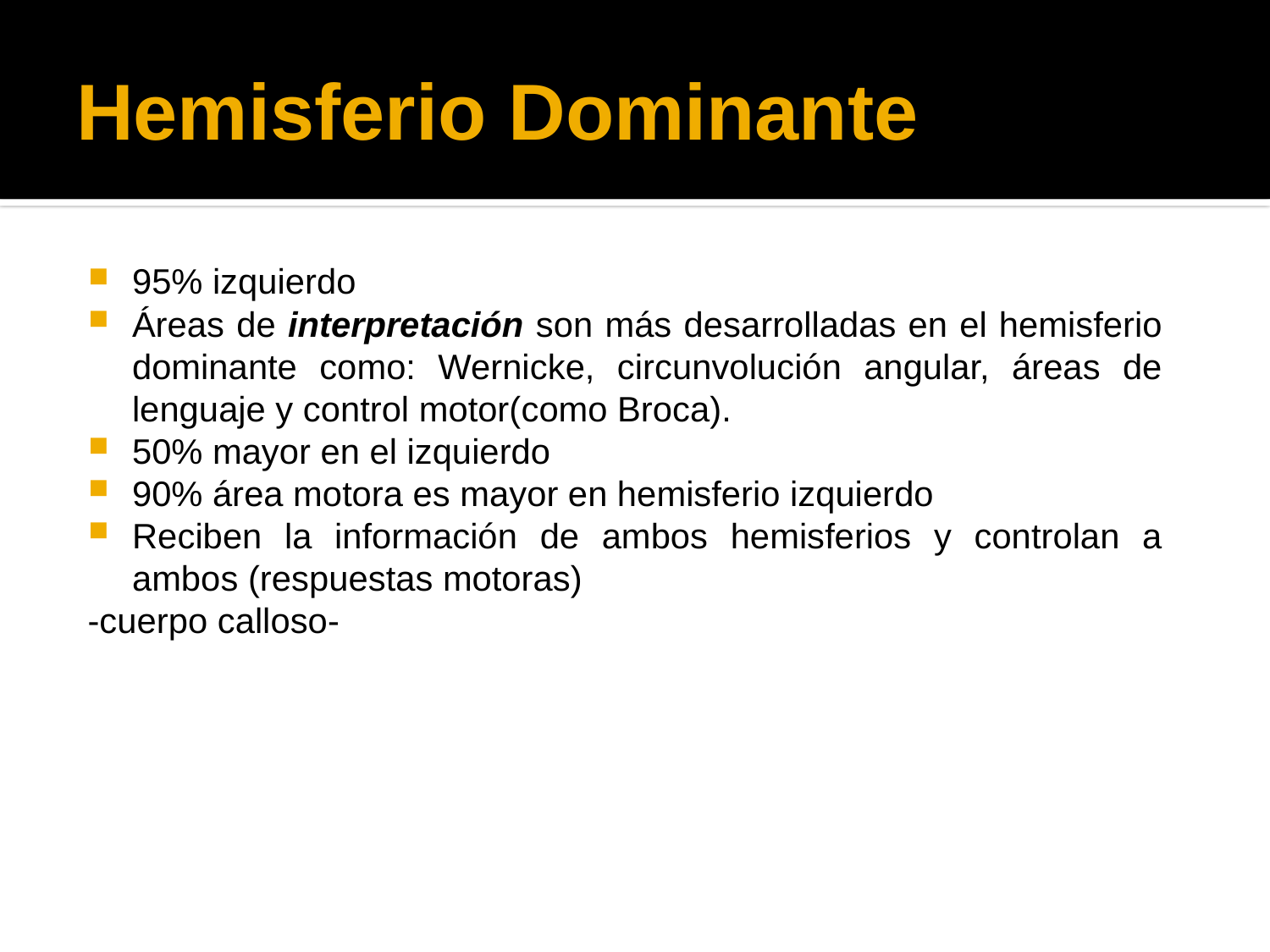

# Hemisferio Dominante
95% izquierdo
Áreas de interpretación son más desarrolladas en el hemisferio dominante como: Wernicke, circunvolución angular, áreas de lenguaje y control motor(como Broca).
50% mayor en el izquierdo
90% área motora es mayor en hemisferio izquierdo
Reciben la información de ambos hemisferios y controlan a ambos (respuestas motoras)
-cuerpo calloso-